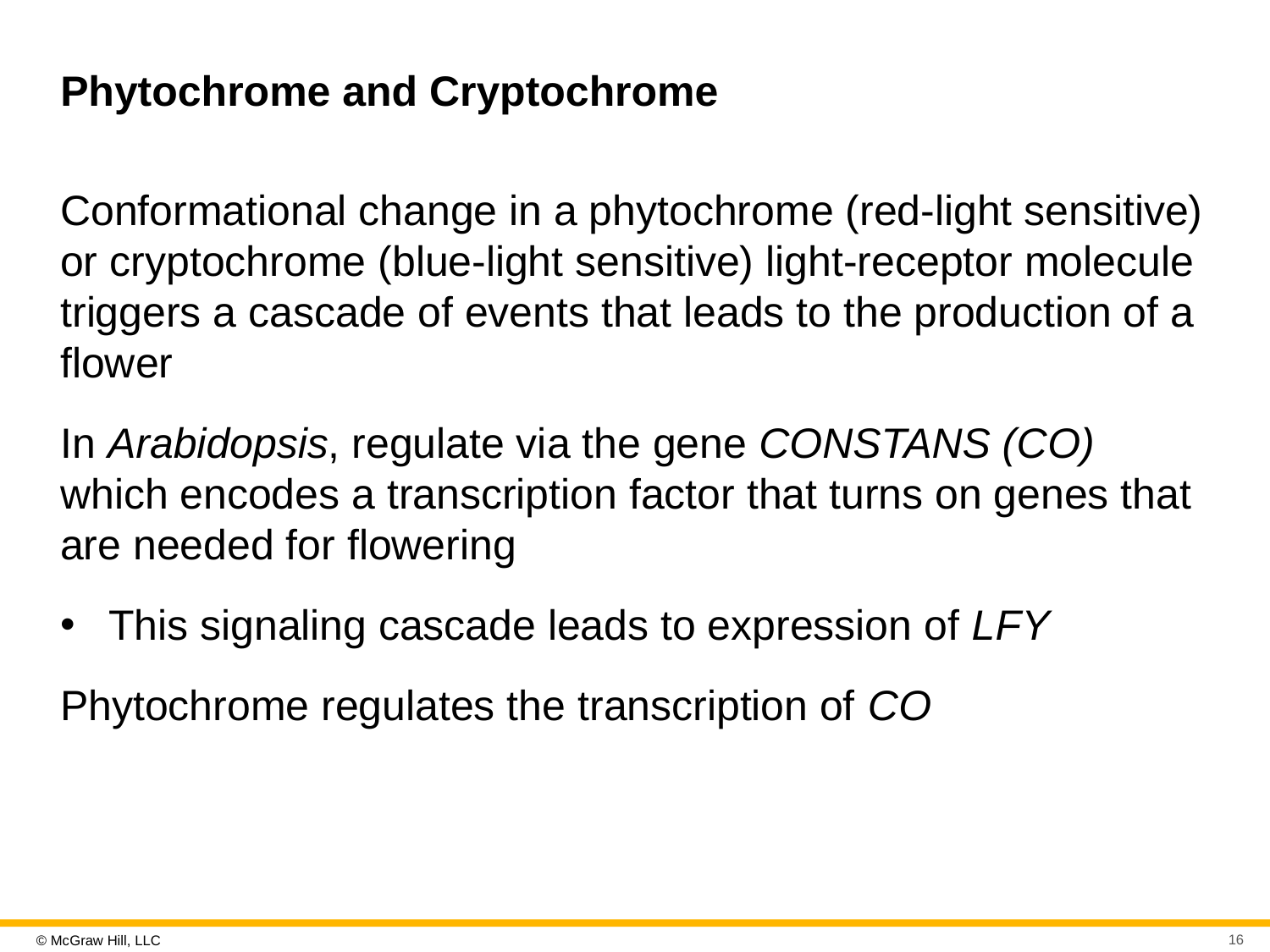

# Phytochrome and Cryptochrome
Conformational change in a phytochrome (red-light sensitive) or cryptochrome (blue-light sensitive) light-receptor molecule triggers a cascade of events that leads to the production of a flower
In Arabidopsis, regulate via the gene CONSTANS (C O) which encodes a transcription factor that turns on genes that are needed for flowering
This signaling cascade leads to expression of L F Y
Phytochrome regulates the transcription of C O
16